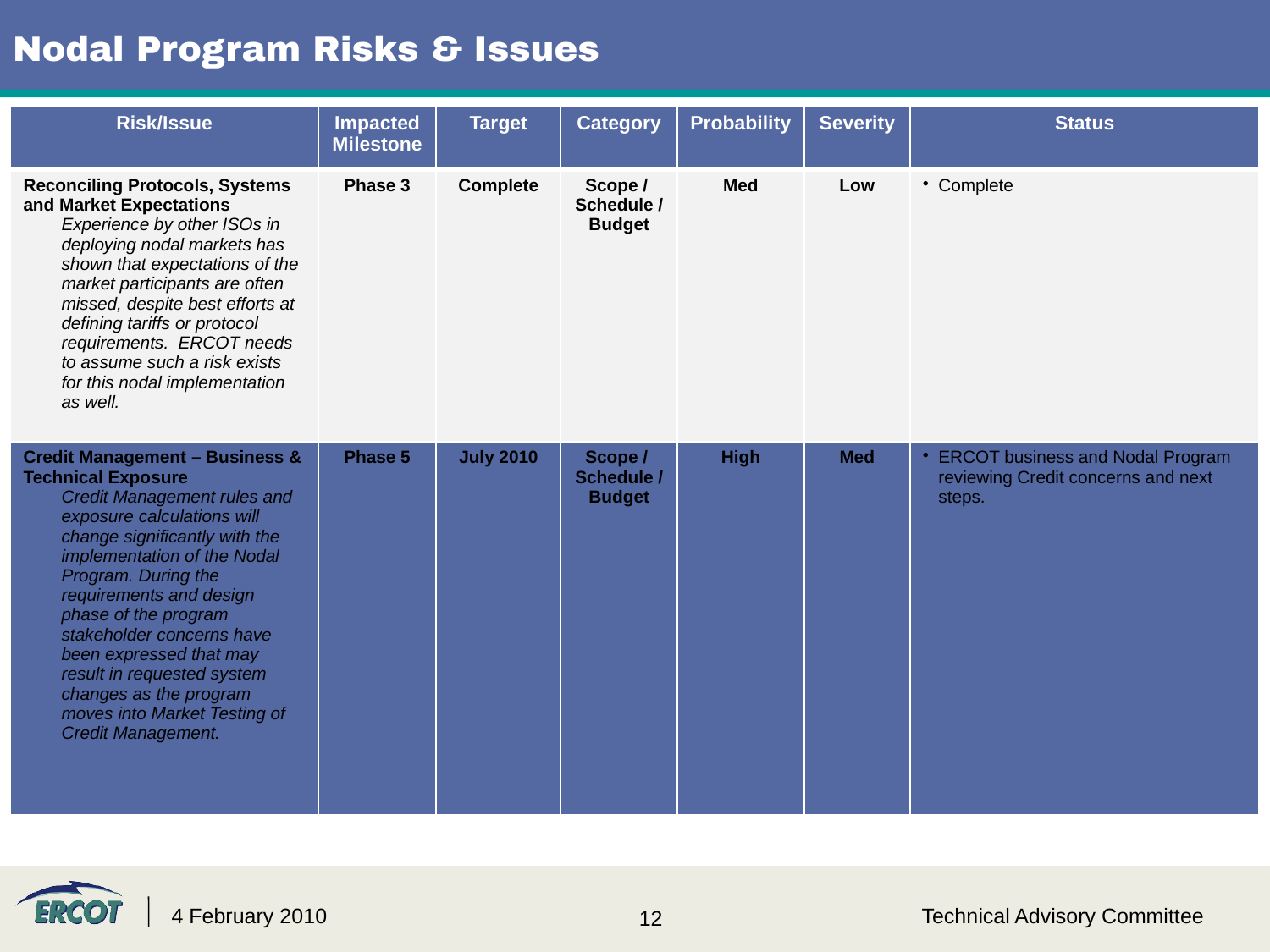

# Nodal Program Risks & Issues
| Risk/Issue | Impacted Milestone | Target | Category | Probability | Severity | Status |
| --- | --- | --- | --- | --- | --- | --- |
| Reconciling Protocols, Systems and Market Expectations Experience by other ISOs in deploying nodal markets has shown that expectations of the market participants are often missed, despite best efforts at defining tariffs or protocol requirements. ERCOT needs to assume such a risk exists for this nodal implementation as well. | Phase 3 | Complete | Scope / Schedule / Budget | Med | Low | Complete |
| Credit Management – Business & Technical Exposure Credit Management rules and exposure calculations will change significantly with the implementation of the Nodal Program. During the requirements and design phase of the program stakeholder concerns have been expressed that may result in requested system changes as the program moves into Market Testing of Credit Management. | Phase 5 | July 2010 | Scope / Schedule / Budget | High | Med | ERCOT business and Nodal Program reviewing Credit concerns and next steps. |
4 February 2010
Technical Advisory Committee